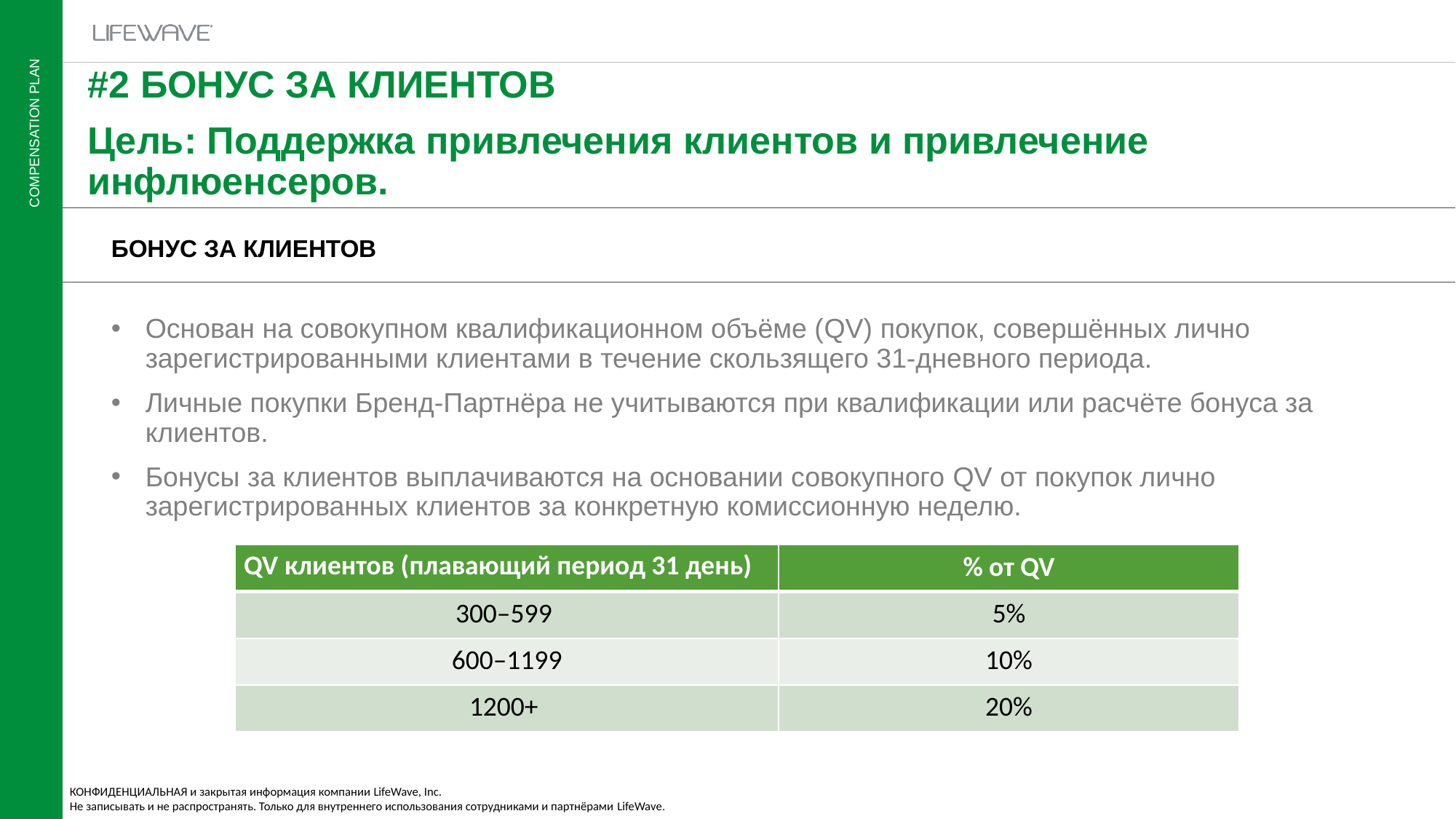

#2 БОНУС ЗА КЛИЕНТОВ
Цель: Поддержка привлечения клиентов и привлечение инфлюенсеров.
БОНУС ЗА КЛИЕНТОВ
Основан на совокупном квалификационном объёме (QV) покупок, совершённых лично зарегистрированными клиентами в течение скользящего 31-дневного периода.
Личные покупки Бренд-Партнёра не учитываются при квалификации или расчёте бонуса за клиентов.
Бонусы за клиентов выплачиваются на основании совокупного QV от покупок лично зарегистрированных клиентов за конкретную комиссионную неделю.

| QV клиентов (плавающий период 31 день) | % от QV |
| --- | --- |
| 300–599 | 5% |
| 600–1199 | 10% |
| 1200+ | 20% |
КОНФИДЕНЦИАЛЬНАЯ и закрытая информация компании LifeWave, Inc.
Не записывать и не распространять. Только для внутреннего использования сотрудниками и партнёрами LifeWave.